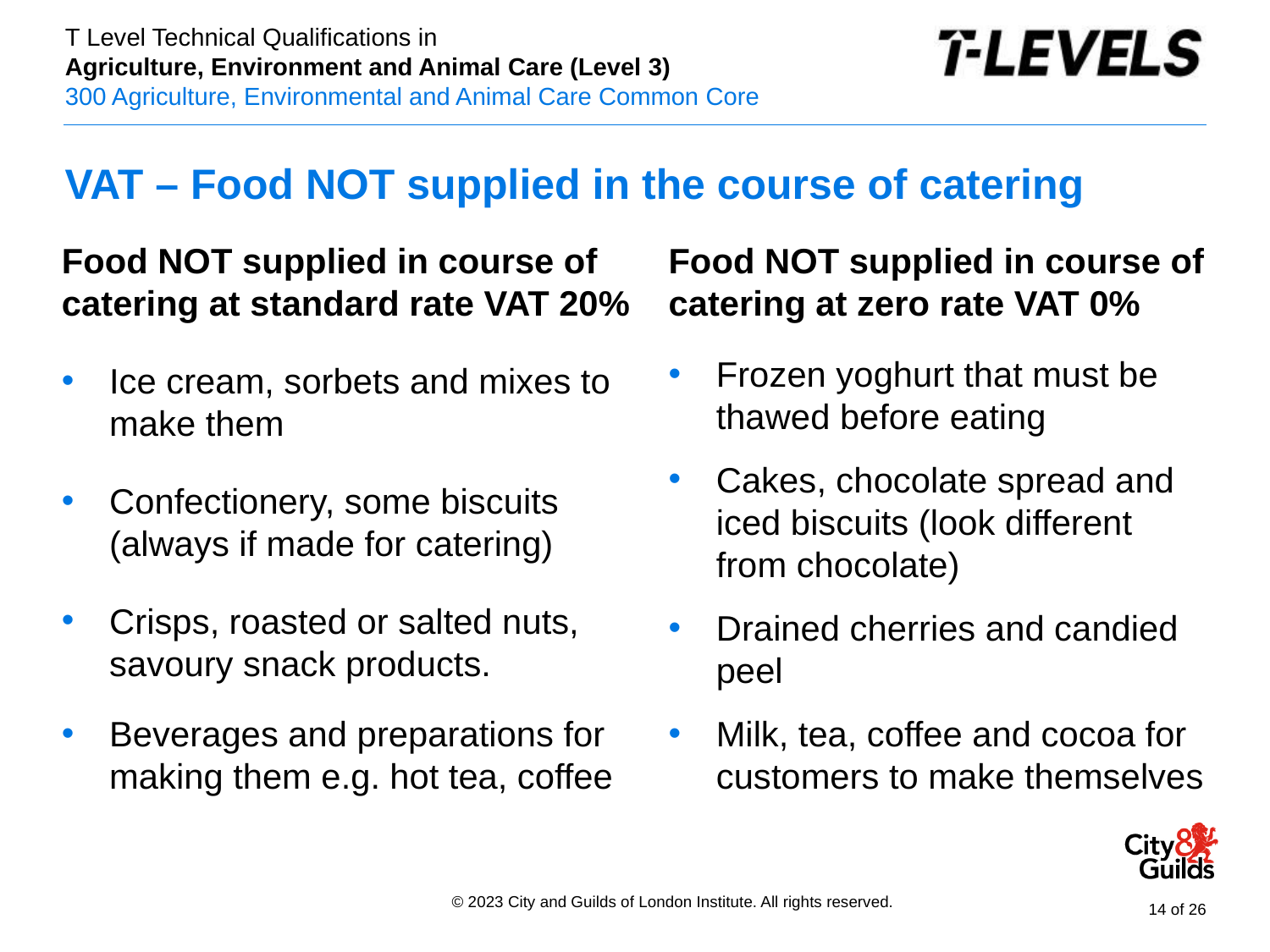

# VAT – Food NOT supplied in the course of catering
Food NOT supplied in course of catering at standard rate VAT 20%
Ice cream, sorbets and mixes to make them
Confectionery, some biscuits (always if made for catering)
Crisps, roasted or salted nuts, savoury snack products.
Beverages and preparations for making them e.g. hot tea, coffee

Food NOT supplied in course of catering at zero rate VAT 0%
Frozen yoghurt that must be thawed before eating
Cakes, chocolate spread and iced biscuits (look different from chocolate)
Drained cherries and candied peel
Milk, tea, coffee and cocoa for customers to make themselves